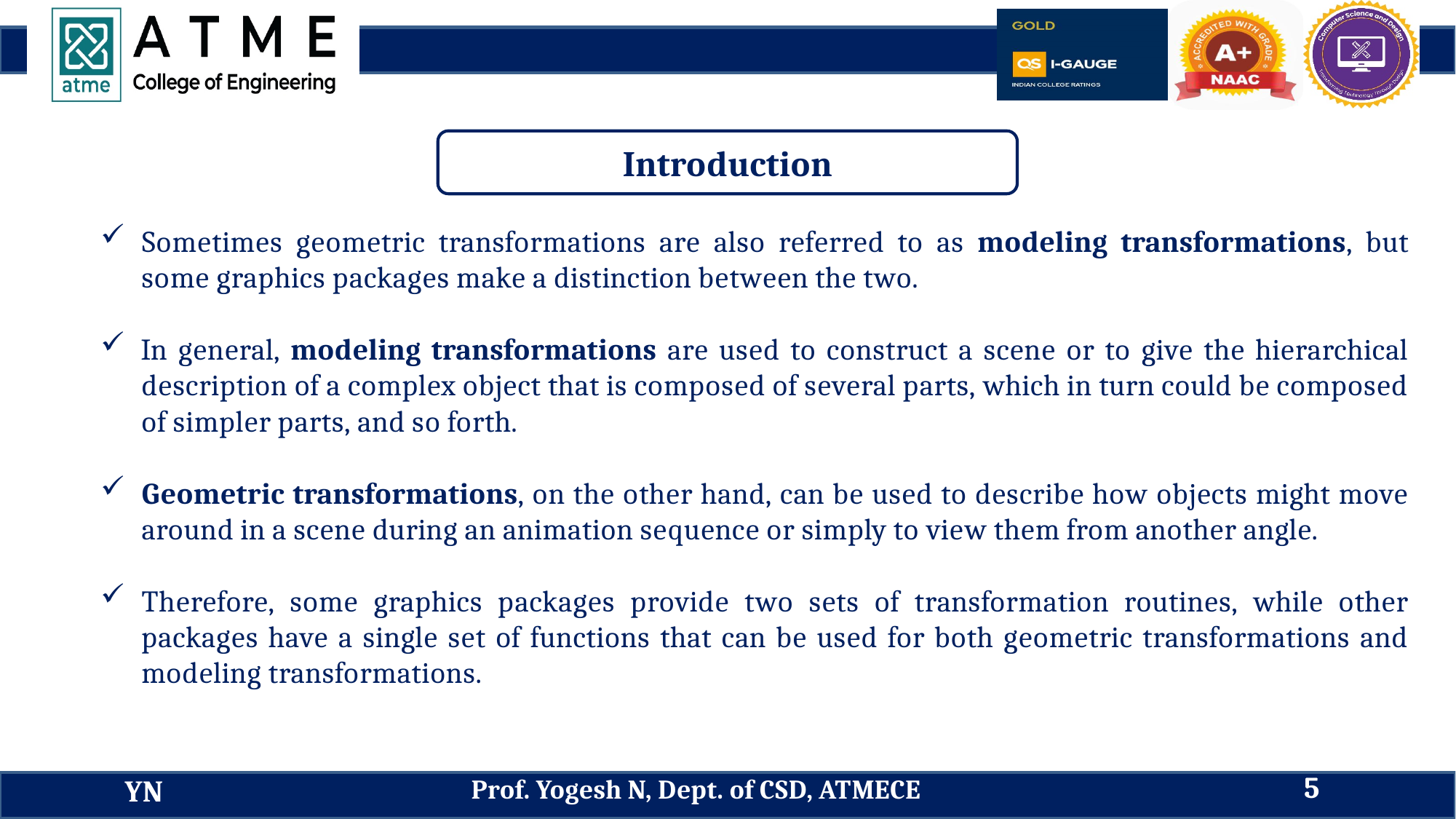

Introduction
Sometimes geometric transformations are also referred to as modeling transformations, but some graphics packages make a distinction between the two.

In general, modeling transformations are used to construct a scene or to give the hierarchical description of a complex object that is composed of several parts, which in turn could be composed of simpler parts, and so forth.

Geometric transformations, on the other hand, can be used to describe how objects might move around in a scene during an animation sequence or simply to view them from another angle.

Therefore, some graphics packages provide two sets of transformation routines, while other packages have a single set of functions that can be used for both geometric transformations and modeling transformations.
5
Prof. Yogesh N, Dept. of CSD, ATMECE
YN